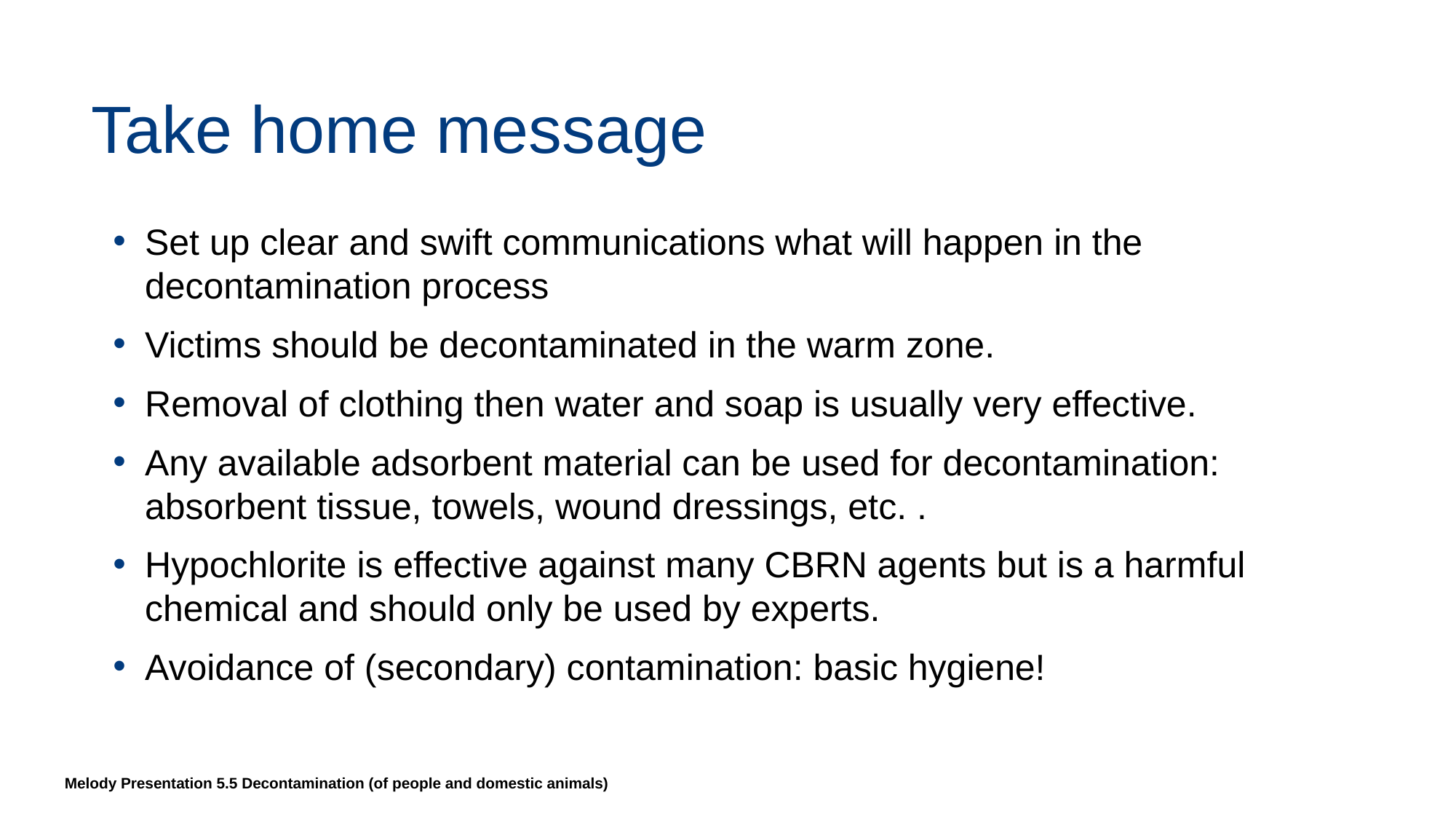

# Take home message
Set up clear and swift communications what will happen in the decontamination process
Victims should be decontaminated in the warm zone.
Removal of clothing then water and soap is usually very effective.
Any available adsorbent material can be used for decontamination: absorbent tissue, towels, wound dressings, etc. .
Hypochlorite is effective against many CBRN agents but is a harmful chemical and should only be used by experts.
Avoidance of (secondary) contamination: basic hygiene!
Melody Presentation 5.5 Decontamination (of people and domestic animals)